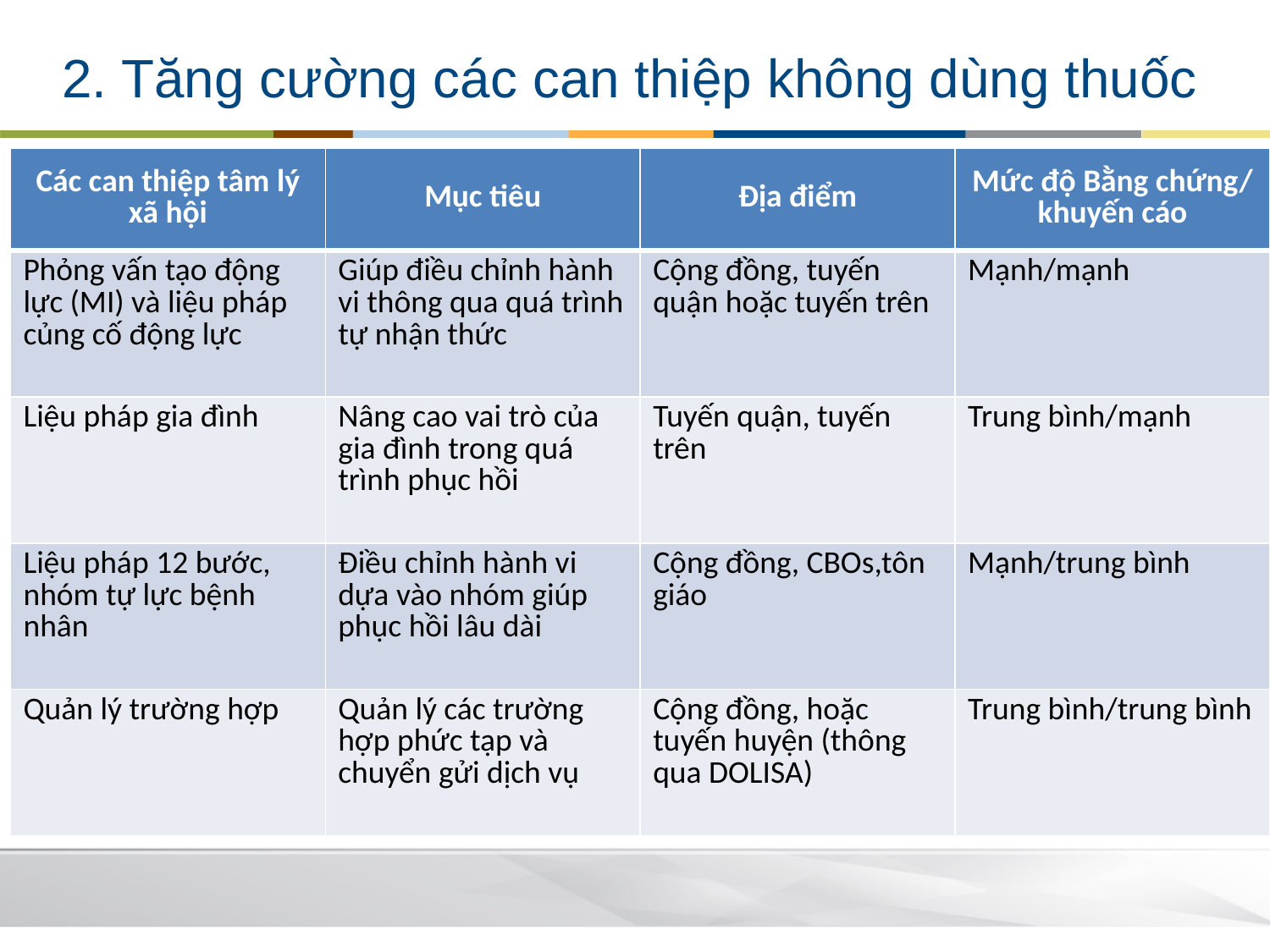

# 2. Tăng cường các can thiệp không dùng thuốc
| Các can thiệp tâm lý xã hội | Mục tiêu | Địa điểm | Mức độ Bằng chứng/ khuyến cáo |
| --- | --- | --- | --- |
| Phỏng vấn tạo động lực (MI) và liệu pháp củng cố động lực | Giúp điều chỉnh hành vi thông qua quá trình tự nhận thức | Cộng đồng, tuyến quận hoặc tuyến trên | Mạnh/mạnh |
| Liệu pháp gia đình | Nâng cao vai trò của gia đình trong quá trình phục hồi | Tuyến quận, tuyến trên | Trung bình/mạnh |
| Liệu pháp 12 bước, nhóm tự lực bệnh nhân | Điều chỉnh hành vi dựa vào nhóm giúp phục hồi lâu dài | Cộng đồng, CBOs,tôn giáo | Mạnh/trung bình |
| Quản lý trường hợp | Quản lý các trường hợp phức tạp và chuyển gửi dịch vụ | Cộng đồng, hoặc tuyến huyện (thông qua DOLISA) | Trung bình/trung bình |